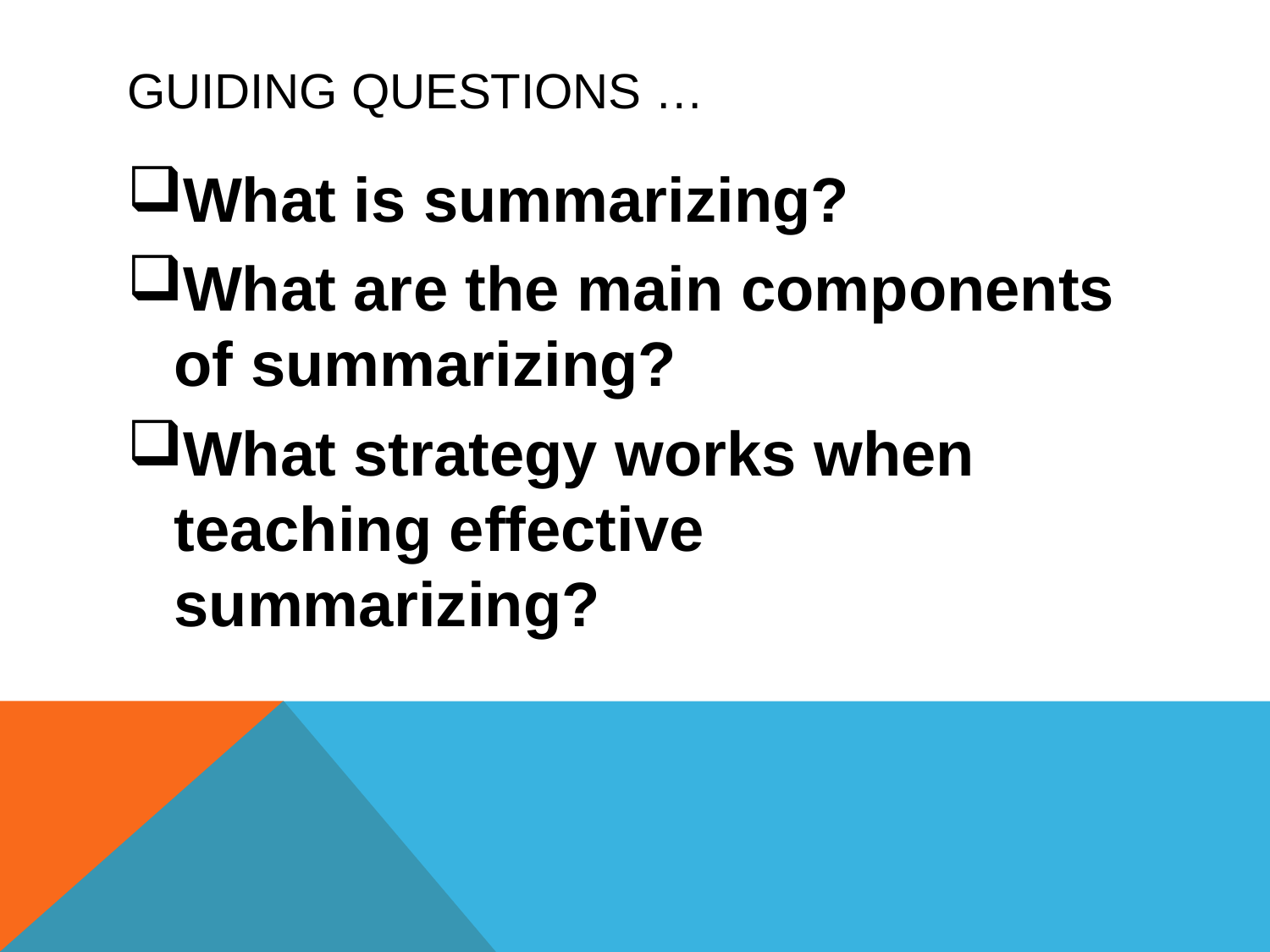

# Guiding Questions …
What is summarizing?
What are the main components of summarizing?
What strategy works when teaching effective summarizing?